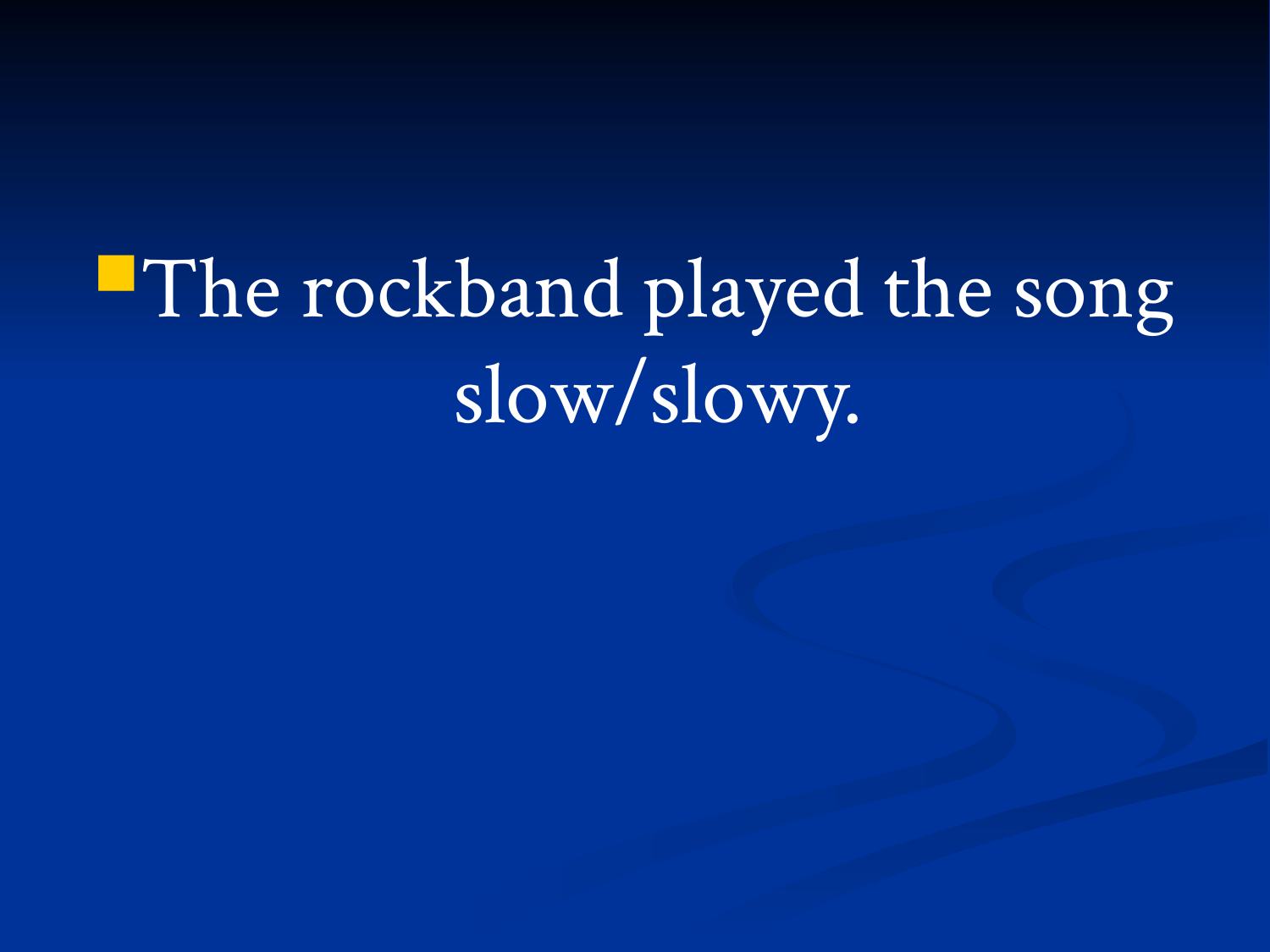

#
The rockband played the song slow/slowy.